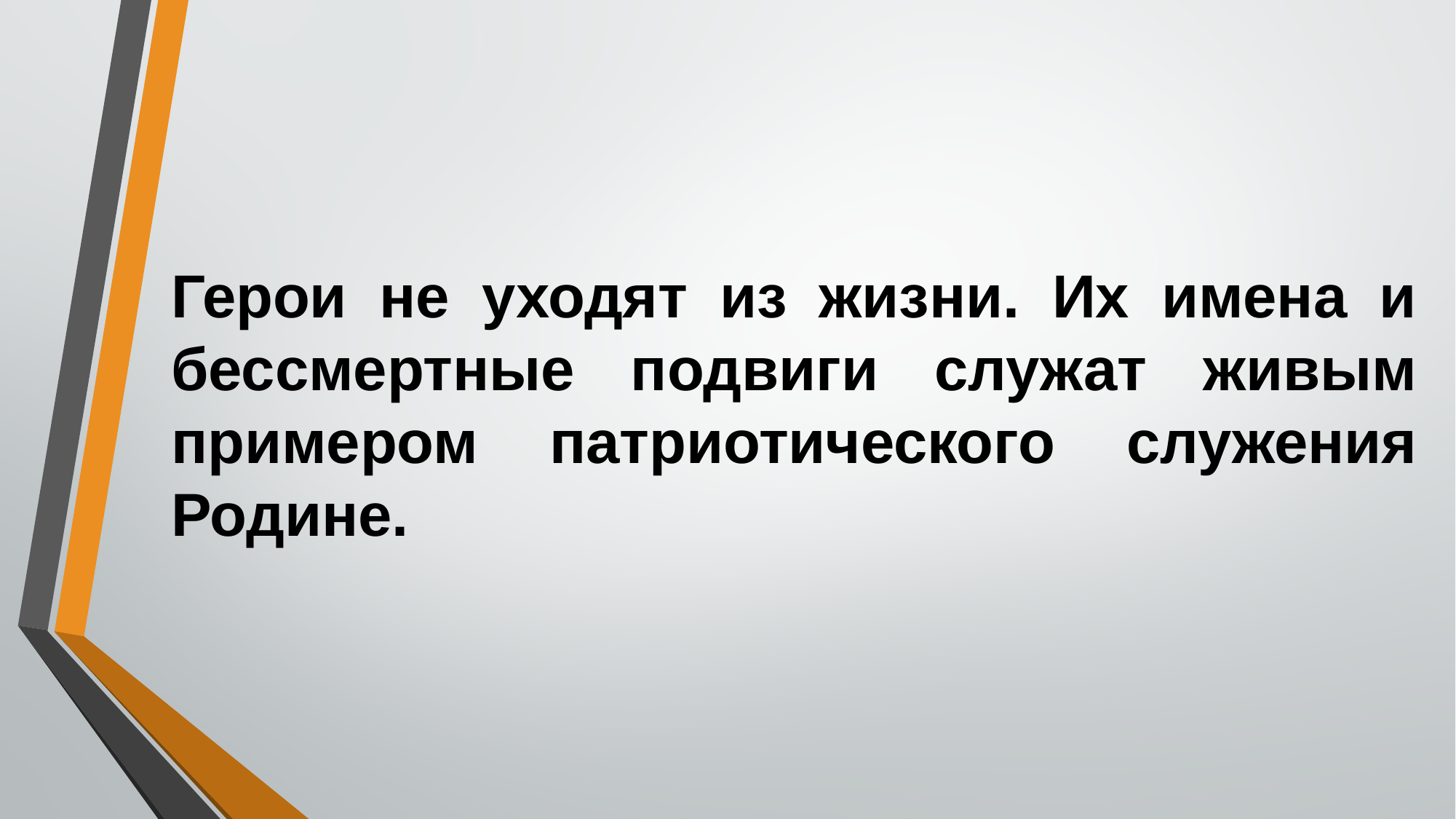

#
Герои не уходят из жизни. Их имена и бессмертные подвиги служат живым примером патриотического служения Родине.